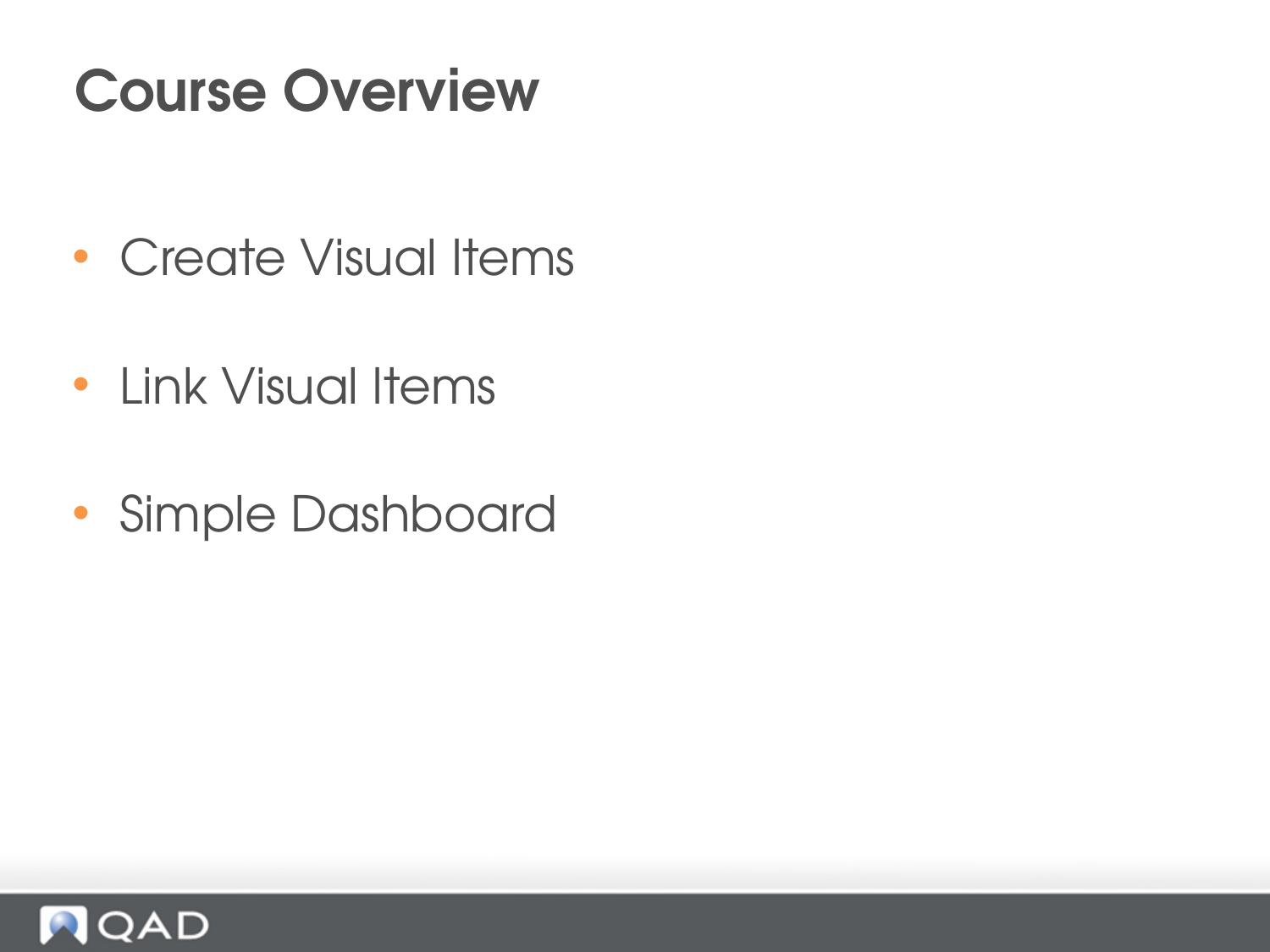

# Course Overview
Create Visual Items
Link Visual Items
Simple Dashboard